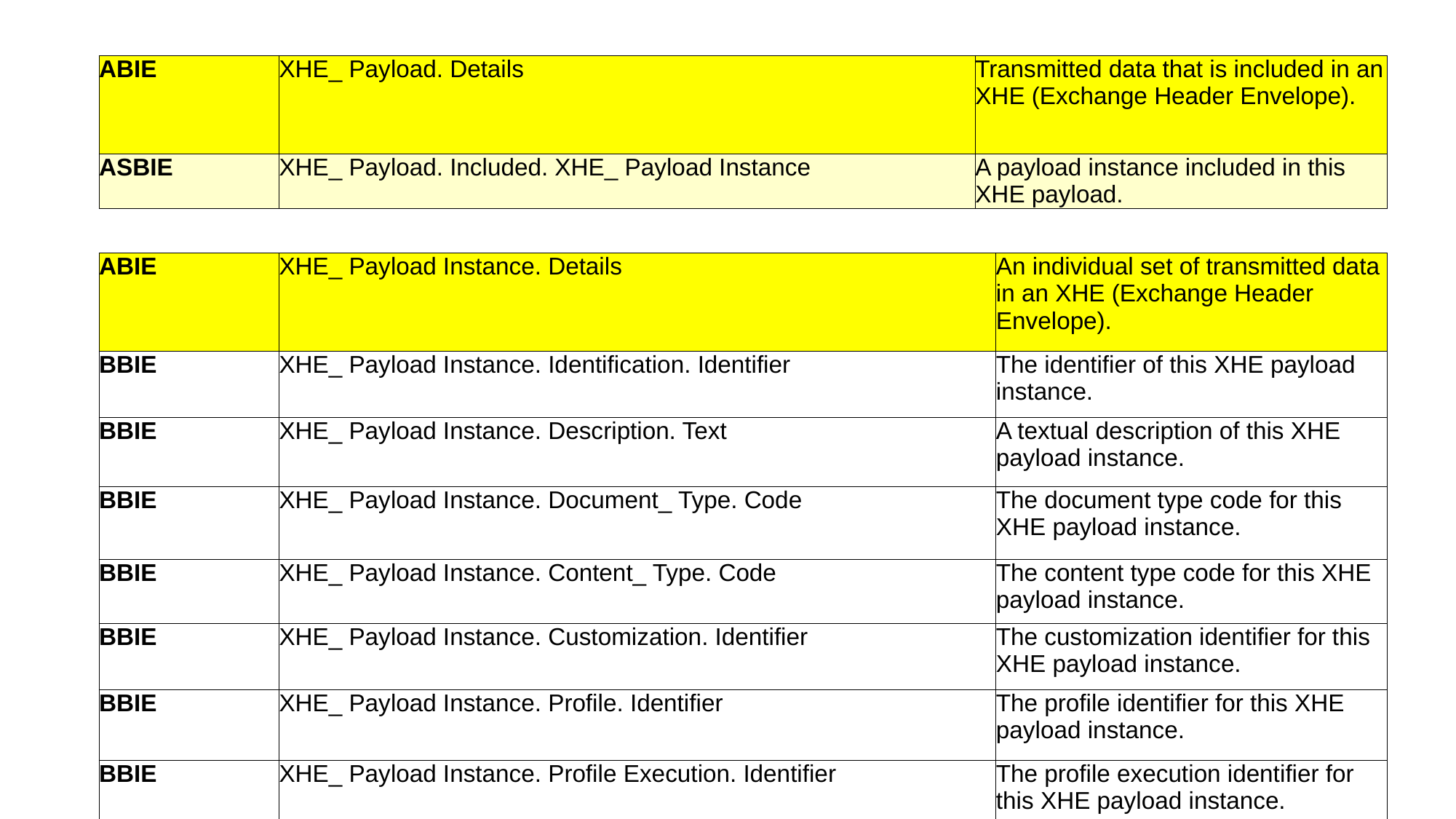

| ABIE | XHE\_ Payload. Details | Transmitted data that is included in an XHE (Exchange Header Envelope). |
| --- | --- | --- |
| ASBIE | XHE\_ Payload. Included. XHE\_ Payload Instance | A payload instance included in this XHE payload. |
| ABIE | XHE\_ Payload Instance. Details | An individual set of transmitted data in an XHE (Exchange Header Envelope). |
| --- | --- | --- |
| BBIE | XHE\_ Payload Instance. Identification. Identifier | The identifier of this XHE payload instance. |
| BBIE | XHE\_ Payload Instance. Description. Text | A textual description of this XHE payload instance. |
| BBIE | XHE\_ Payload Instance. Document\_ Type. Code | The document type code for this XHE payload instance. |
| BBIE | XHE\_ Payload Instance. Content\_ Type. Code | The content type code for this XHE payload instance. |
| BBIE | XHE\_ Payload Instance. Customization. Identifier | The customization identifier for this XHE payload instance. |
| BBIE | XHE\_ Payload Instance. Profile. Identifier | The profile identifier for this XHE payload instance. |
| BBIE | XHE\_ Payload Instance. Profile Execution. Identifier | The profile execution identifier for this XHE payload instance. |
| BBIE | XHE\_ Payload Instance. Handling Service. Identifier | The handling service identifier for this XHE payload instance. |
| BBIE | XHE\_ Payload Instance. Validation\_ Type. Code | The validation type code for this XHE payload instance. |
| BBIE | XHE\_ Payload Instance. Validation Version. Identifier | The validation version identifier for this XHE payload instance. |
| BBIE | XHE\_ Payload Instance. Encrypted. Indicator | The indication of whether or not this XHE payload instance is encrypted. |
| BBIE | XHE\_ Payload Instance. Encryption Method. Code | The encryption method code for this XHE payload instance. |
| BBIE | XHE\_ Payload Instance. Encryption Method. Text | The encryption method, expressed as text, for this XHE payload instance. |
| BBIE | XHE\_ Payload Instance. Encryption Hash Value. Text | The encryption hash value, expressed as text, for this XHE payload instance. |
| ASBIE | XHE\_ Payload Instance. Decryption. XHE\_ Reference | The reference to the decryption for this XHE payload instance. |
| ASBIE | XHE\_ Payload Instance. Decryption Key. XHE\_ Reference | The reference to the decryption key for this XHE payload instance. |
| ASBIE | XHE\_ Payload Instance. Relevant. XHE\_ Reference | A reference relevant to this XHE payload instance. |
| ASBIE | XHE\_ Payload Instance. Payload. XHE\_ Reference | The reference to the payload for this XHE payload instance. |